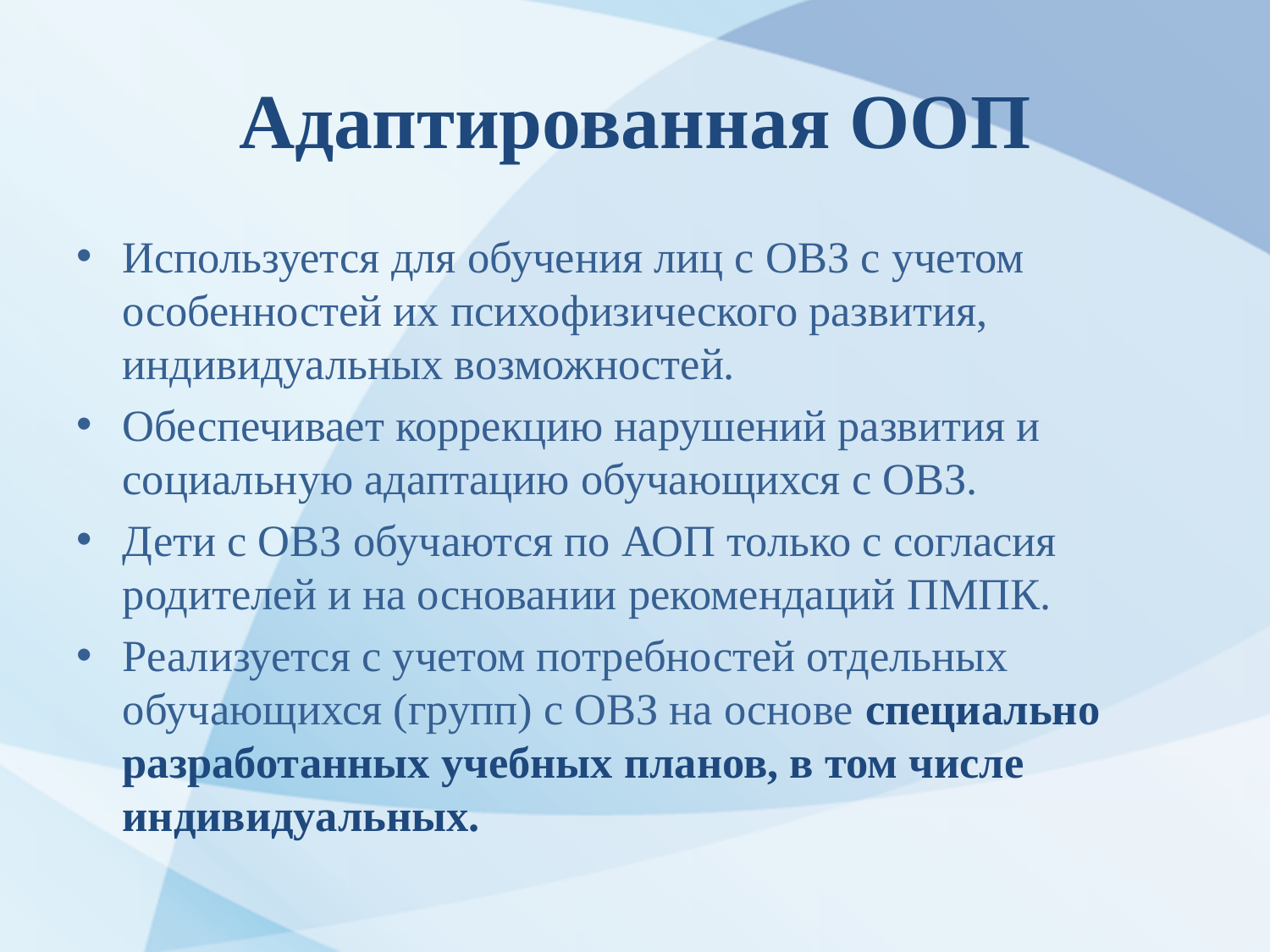

# Адаптированная ООП
Используется для обучения лиц с ОВЗ с учетом особенностей их психофизического развития, индивидуальных возможностей.
Обеспечивает коррекцию нарушений развития и социальную адаптацию обучающихся с ОВЗ.
Дети с ОВЗ обучаются по АОП только с согласия родителей и на основании рекомендаций ПМПК.
Реализуется с учетом потребностей отдельных обучающихся (групп) с ОВЗ на основе специально разработанных учебных планов, в том числе индивидуальных.